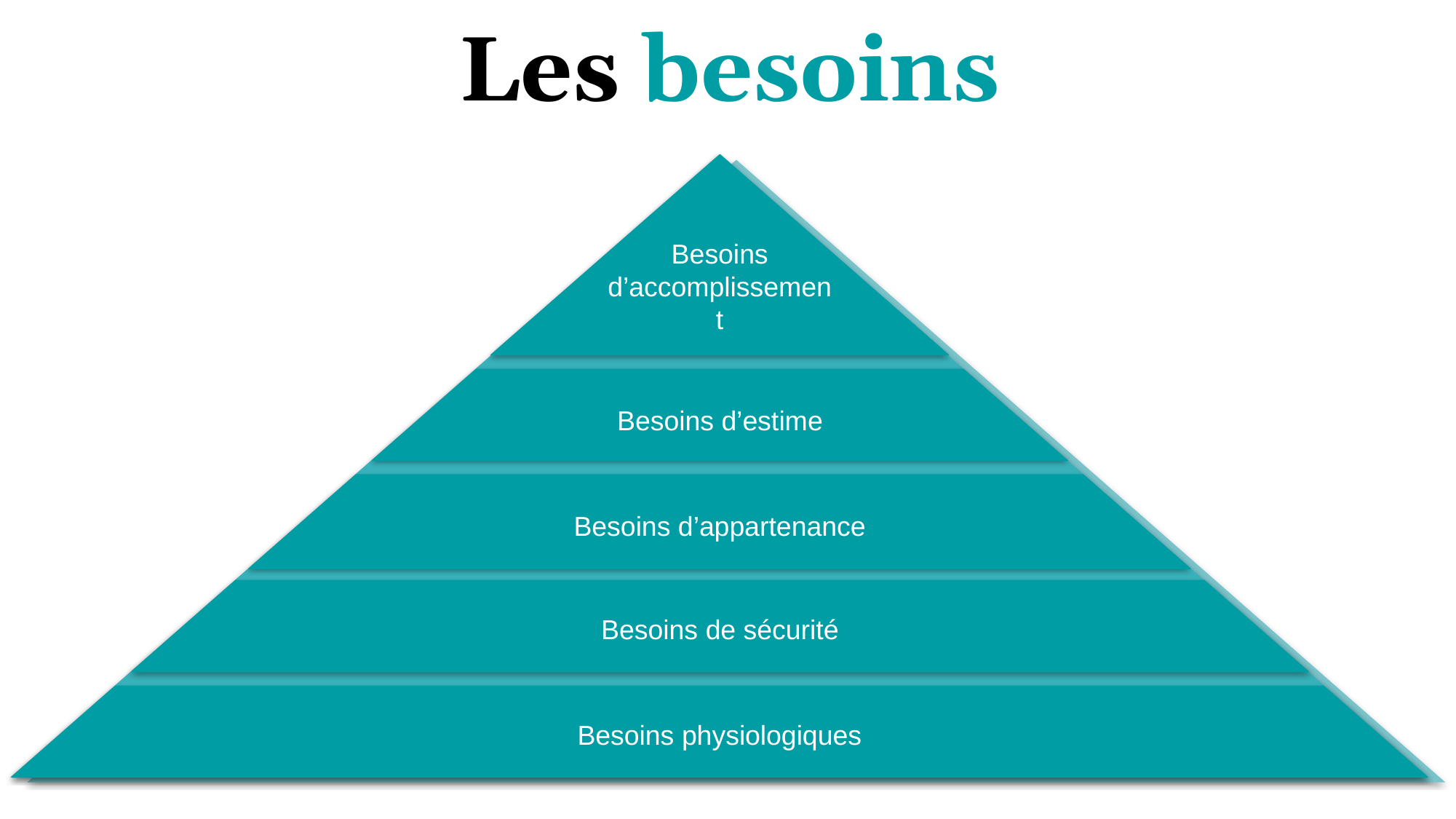

Les besoins

Besoins d’accomplissement

Besoins d’estime
Besoins d’appartenance
Besoins de sécurité
Besoins physiologiques